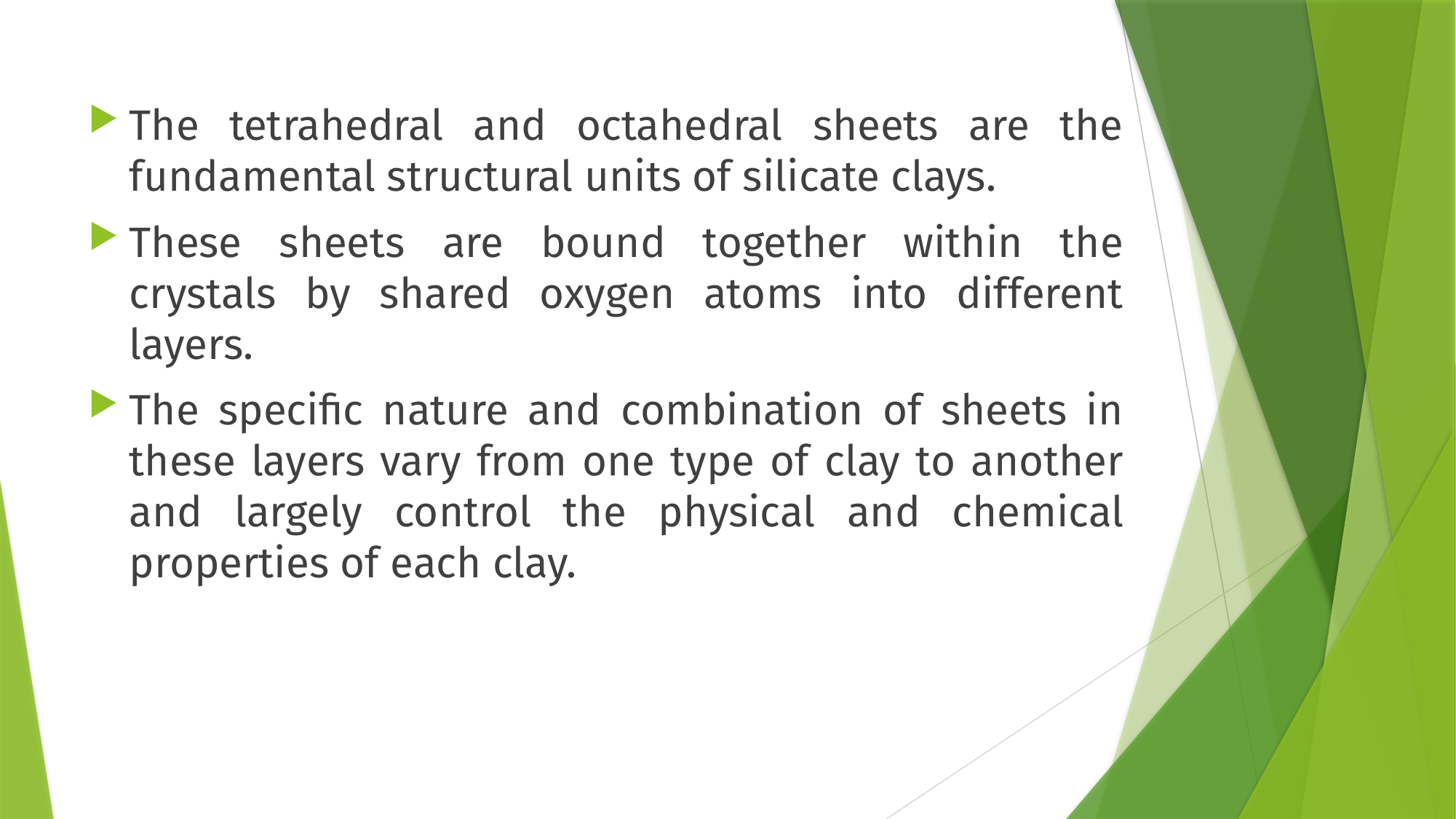

The tetrahedral and octahedral sheets are the fundamental structural units of silicate clays.
These sheets are bound together within the crystals by shared oxygen atoms into different layers.
The specific nature and combination of sheets in these layers vary from one type of clay to another and largely control the physical and chemical properties of each clay.